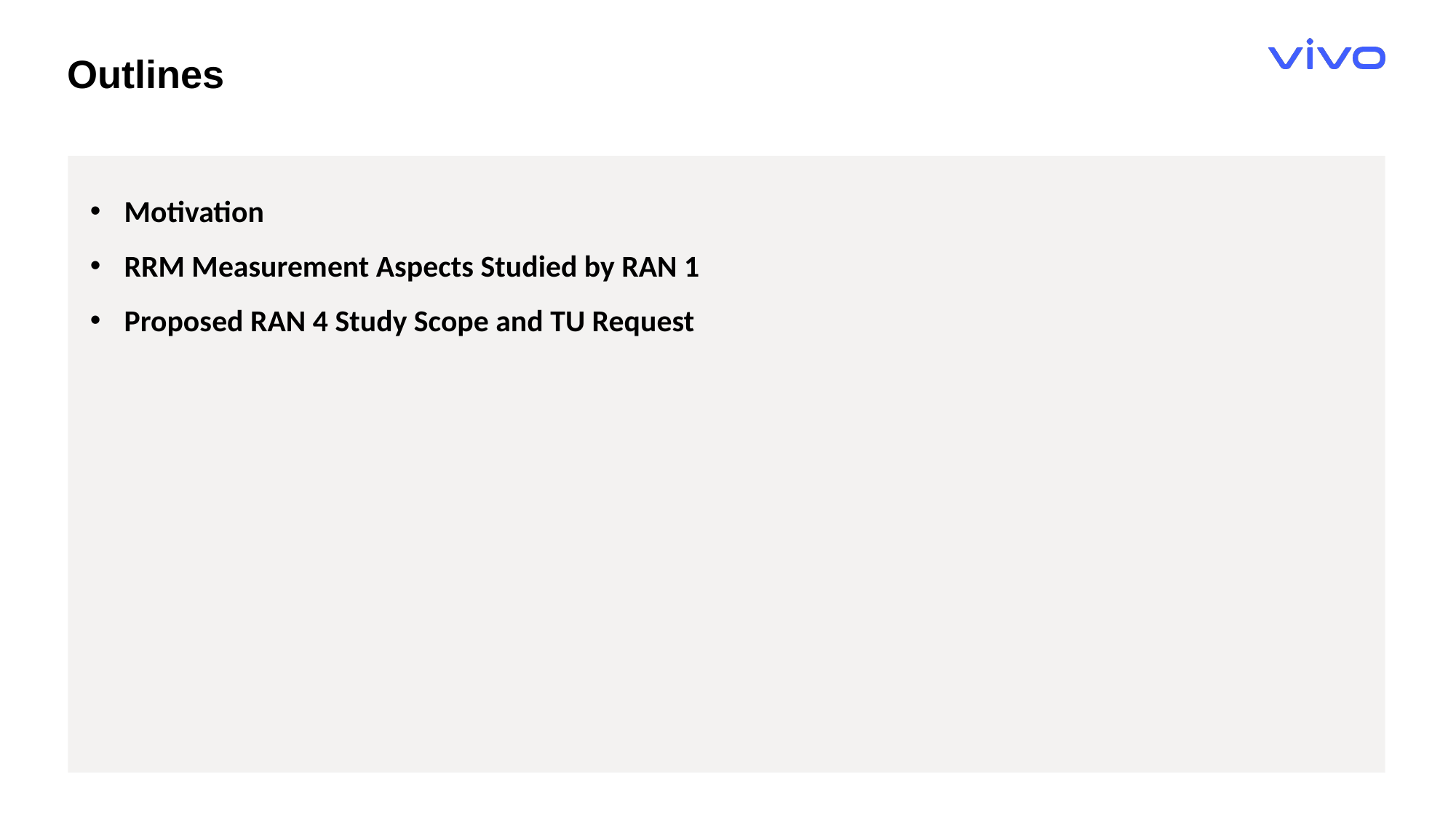

Outlines
Motivation
RRM Measurement Aspects Studied by RAN 1
Proposed RAN 4 Study Scope and TU Request